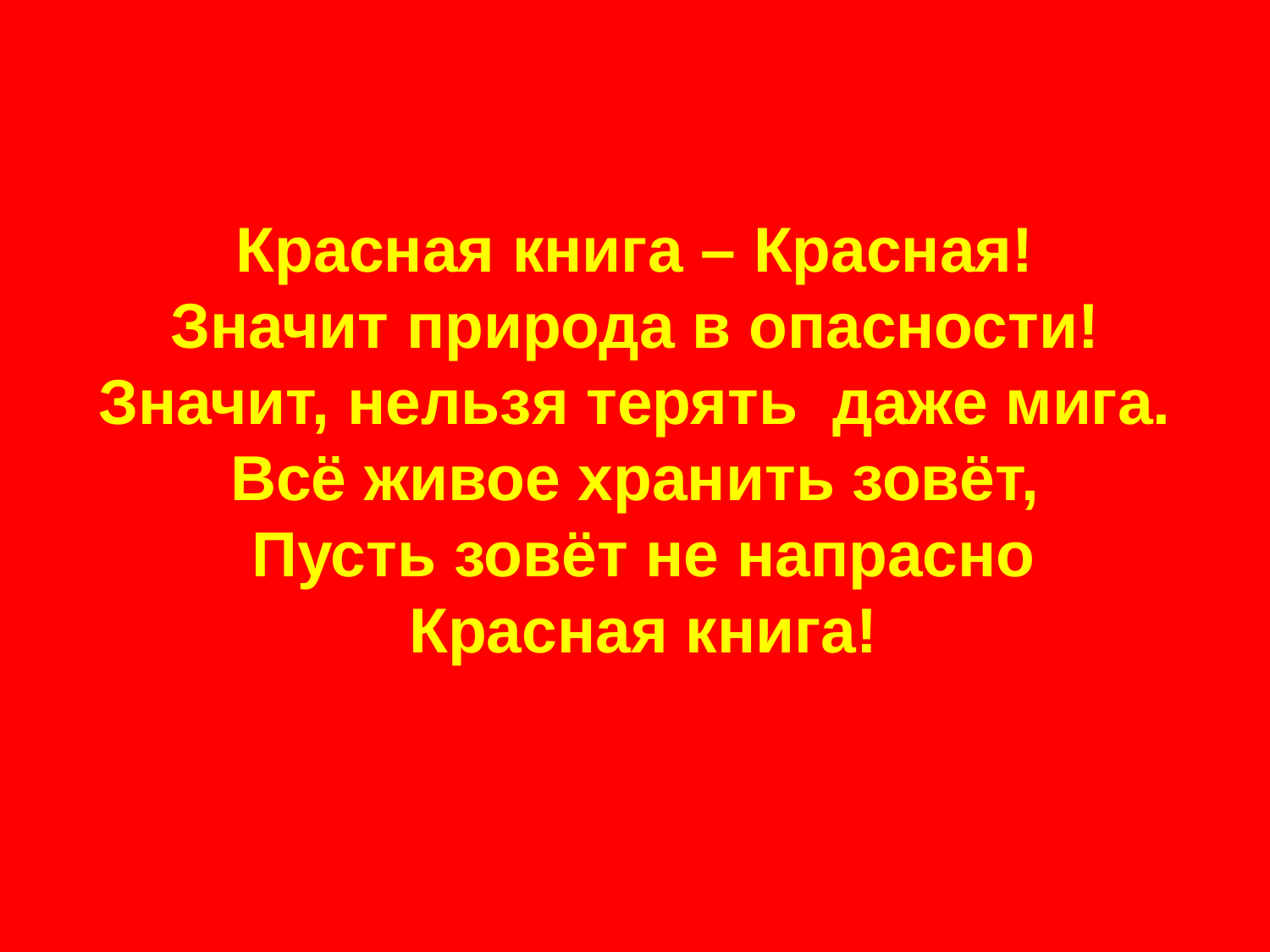

# Красная книга – Красная! Значит природа в опасности! Значит, нельзя терять  даже мига. Всё живое хранить зовёт, Пусть зовёт не напрасно Красная книга!